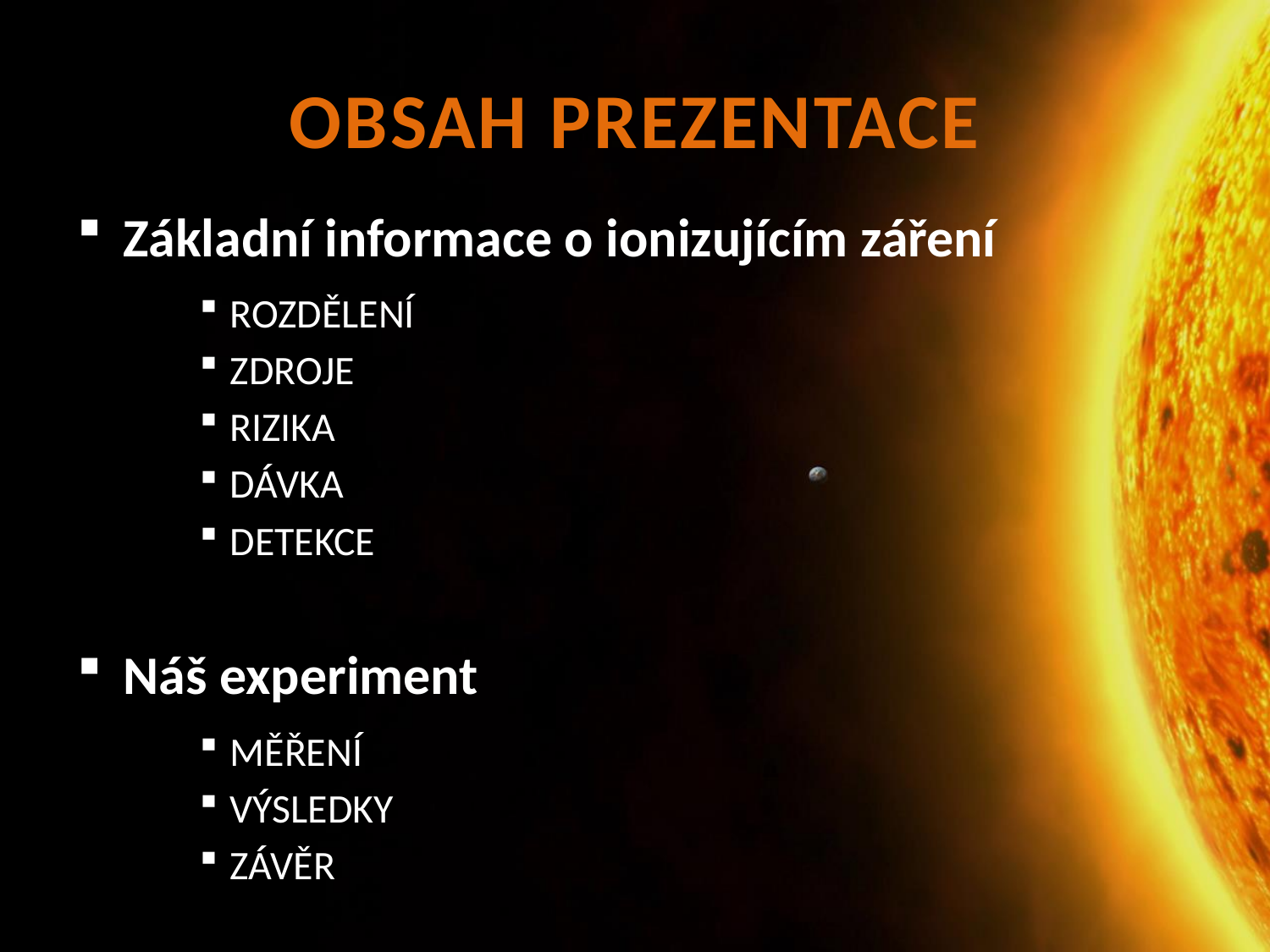

# OBSAH PREZENTACE
Základní informace o ionizujícím záření

ROZDĚLENÍ
ZDROJE
RIZIKA
DÁVKA
DETEKCE

Náš experiment

MĚŘENÍ
VÝSLEDKY
ZÁVĚR